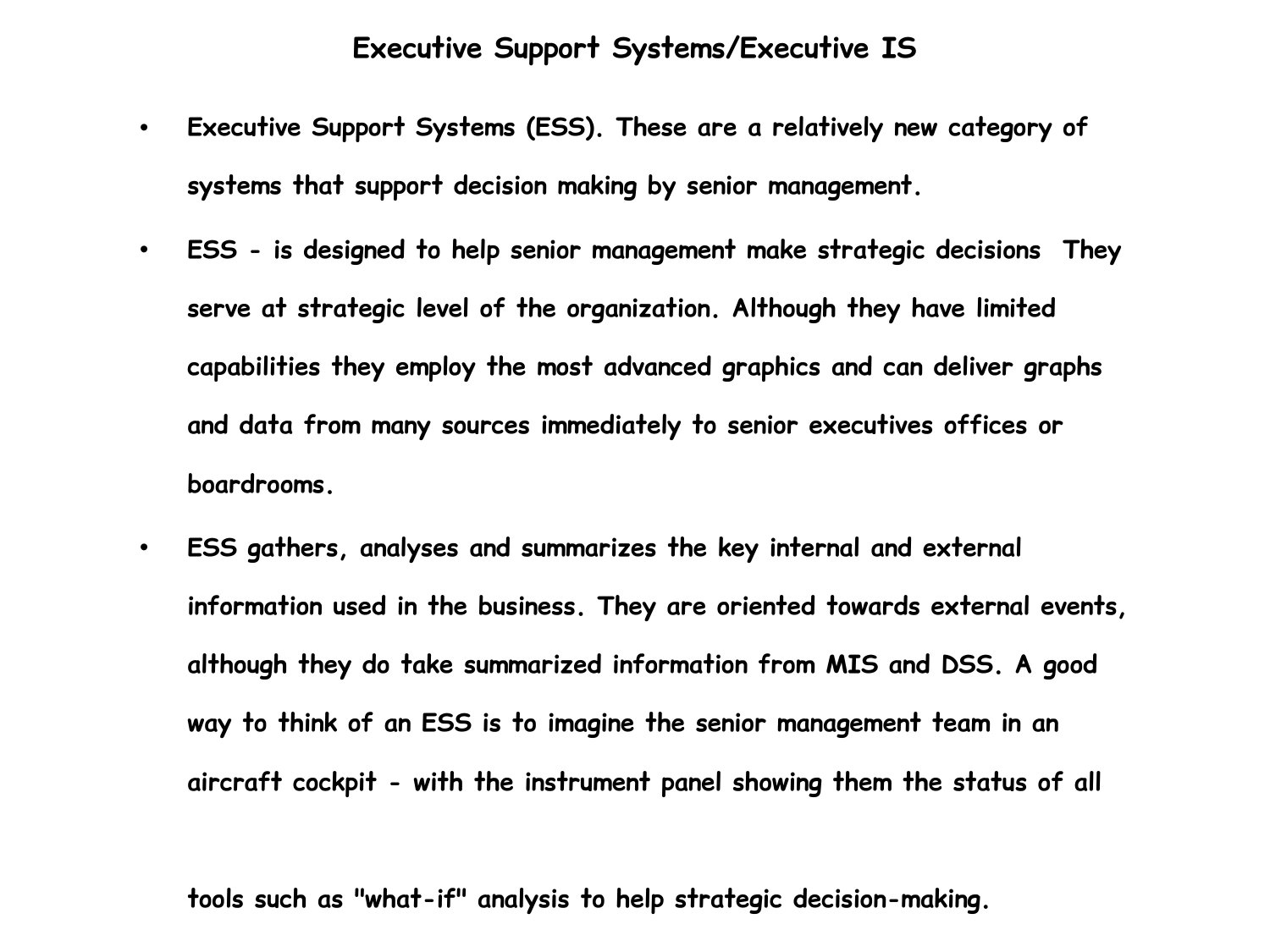

Executive Support Systems/Executive IS
| Executive Support Systems (ESS). These are a relatively new category of systems that support decision making by senior management. ESS - is designed to help senior management make strategic decisions They serve at strategic level of the organization. Although they have limited capabilities they employ the most advanced graphics and can deliver graphs and data from many sources immediately to senior executives offices or boardrooms. ESS gathers, analyses and summarizes the key internal and external information used in the business. They are oriented towards external events, although they do take summarized information from MIS and DSS. A good way to think of an ESS is to imagine the senior management team in an aircraft cockpit - with the instrument panel showing them the status of all the key activities. ESS typically involve lots of data analysis and modeling tools such as "what-if" analysis to help strategic decision-making. |
| --- |
|  |